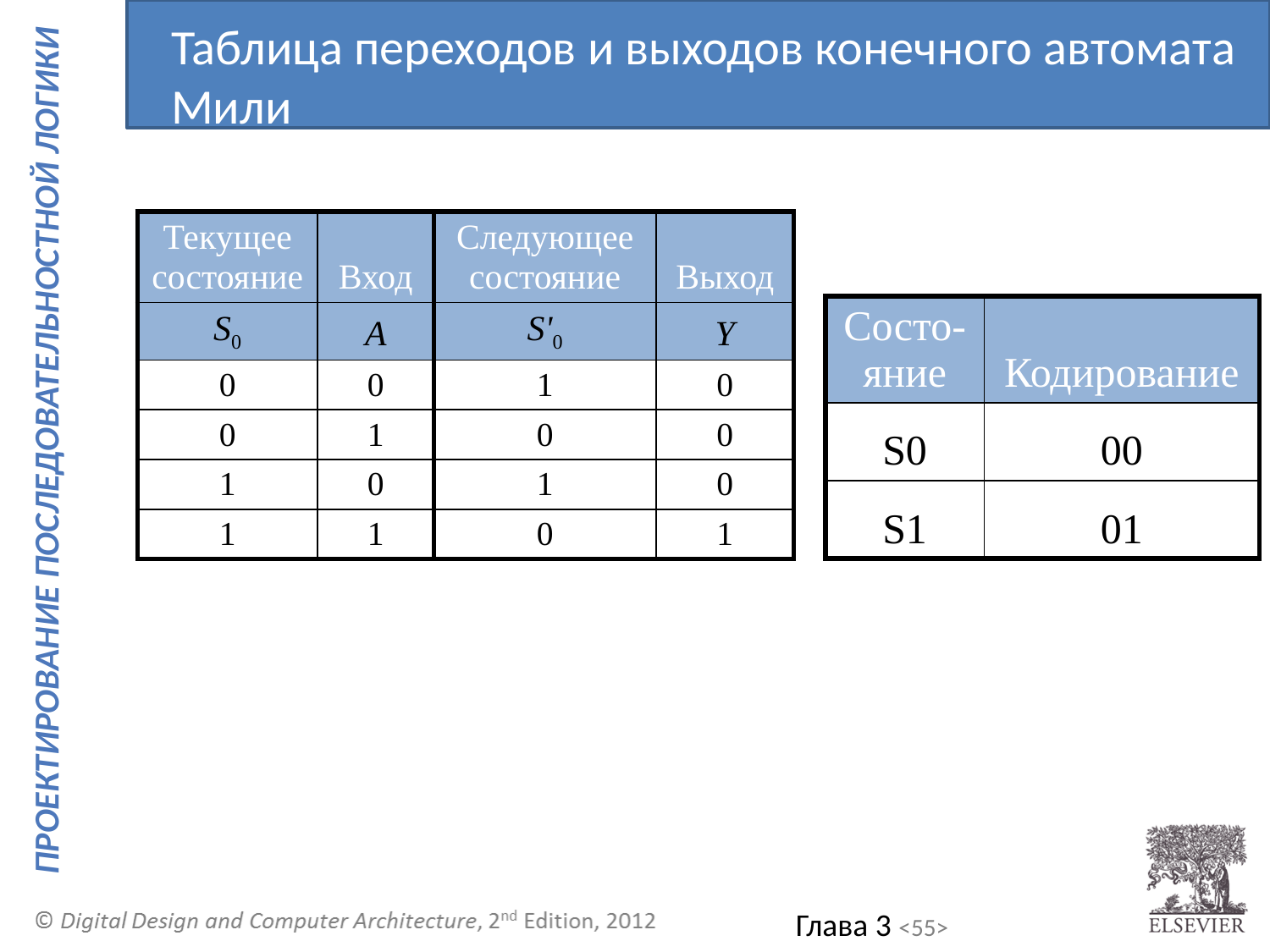

Таблица переходов и выходов конечного автомата Мили

| Текущее состояние | Вход | Следующее состояние | Выход |
| --- | --- | --- | --- |
| S0 | A | S'0 | Y |
| 0 | 0 | 1 | 0 |
| 0 | 1 | 0 | 0 |
| 1 | 0 | 1 | 0 |
| 1 | 1 | 0 | 1 |
| Состо-яние | Кодирование |
| --- | --- |
| S0 | 00 |
| S1 | 01 |